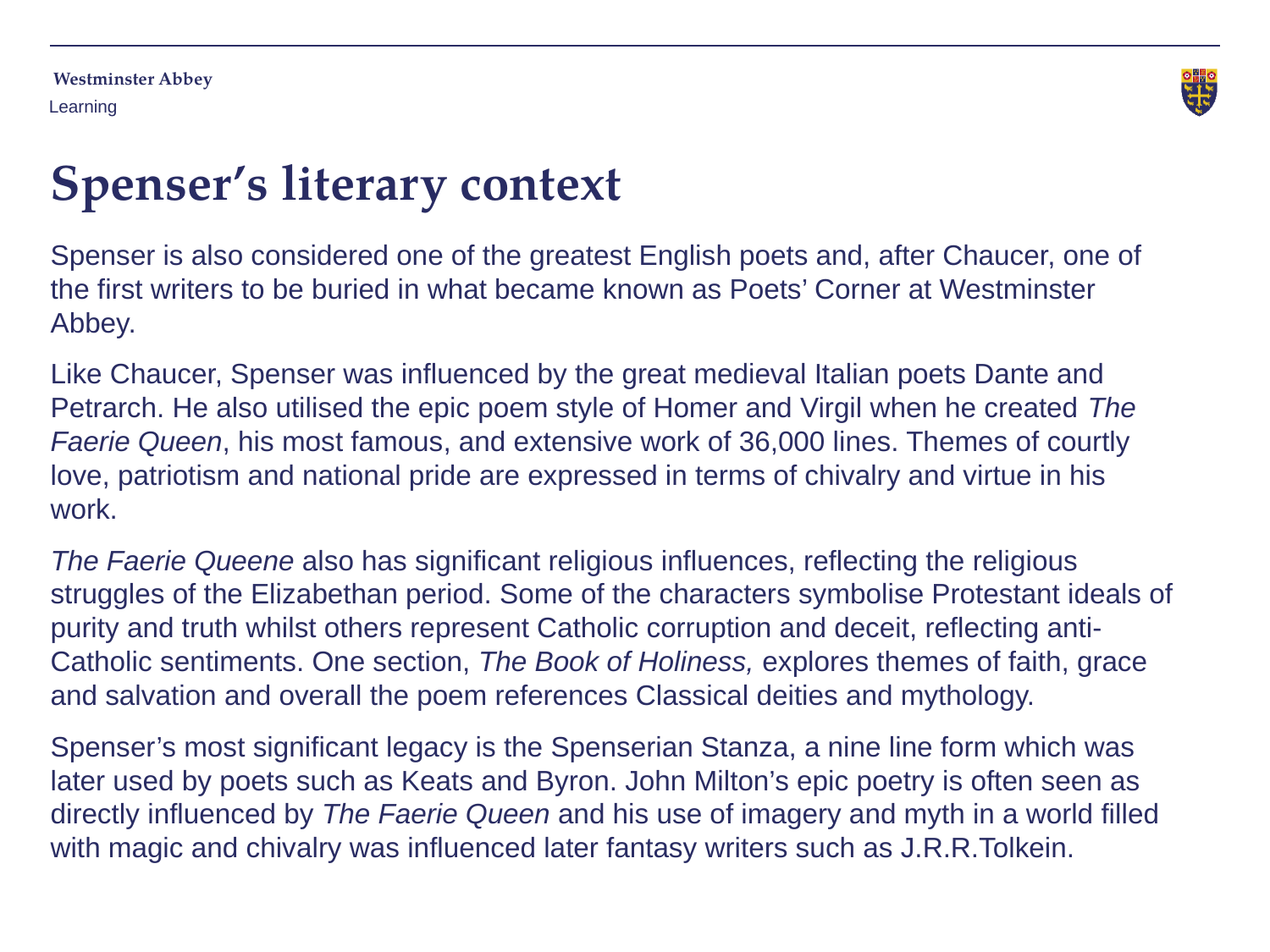

Learning
# Spenser’s literary context
Spenser is also considered one of the greatest English poets and, after Chaucer, one of the first writers to be buried in what became known as Poets’ Corner at Westminster Abbey.
Like Chaucer, Spenser was influenced by the great medieval Italian poets Dante and Petrarch. He also utilised the epic poem style of Homer and Virgil when he created The Faerie Queen, his most famous, and extensive work of 36,000 lines. Themes of courtly love, patriotism and national pride are expressed in terms of chivalry and virtue in his work.
The Faerie Queene also has significant religious influences, reflecting the religious struggles of the Elizabethan period. Some of the characters symbolise Protestant ideals of purity and truth whilst others represent Catholic corruption and deceit, reflecting anti-Catholic sentiments. One section, The Book of Holiness, explores themes of faith, grace and salvation and overall the poem references Classical deities and mythology.
Spenser’s most significant legacy is the Spenserian Stanza, a nine line form which was later used by poets such as Keats and Byron. John Milton’s epic poetry is often seen as directly influenced by The Faerie Queen and his use of imagery and myth in a world filled with magic and chivalry was influenced later fantasy writers such as J.R.R.Tolkein.